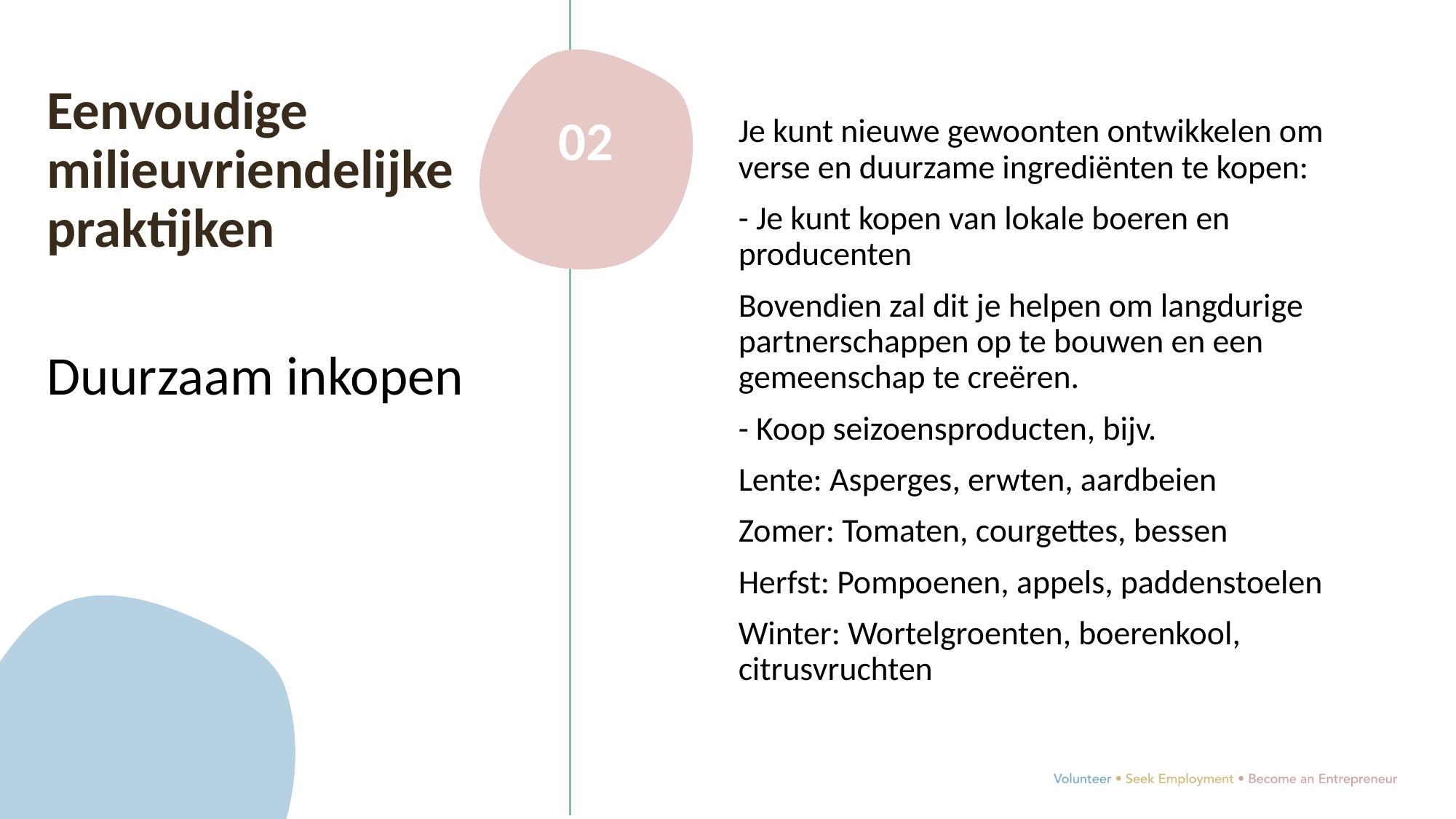

Eenvoudige milieuvriendelijke praktijken

Duurzaam inkopen
02
Je kunt nieuwe gewoonten ontwikkelen om verse en duurzame ingrediënten te kopen:
- Je kunt kopen van lokale boeren en producenten
Bovendien zal dit je helpen om langdurige partnerschappen op te bouwen en een gemeenschap te creëren.
- Koop seizoensproducten, bijv.
Lente: Asperges, erwten, aardbeien
Zomer: Tomaten, courgettes, bessen
Herfst: Pompoenen, appels, paddenstoelen
Winter: Wortelgroenten, boerenkool, citrusvruchten